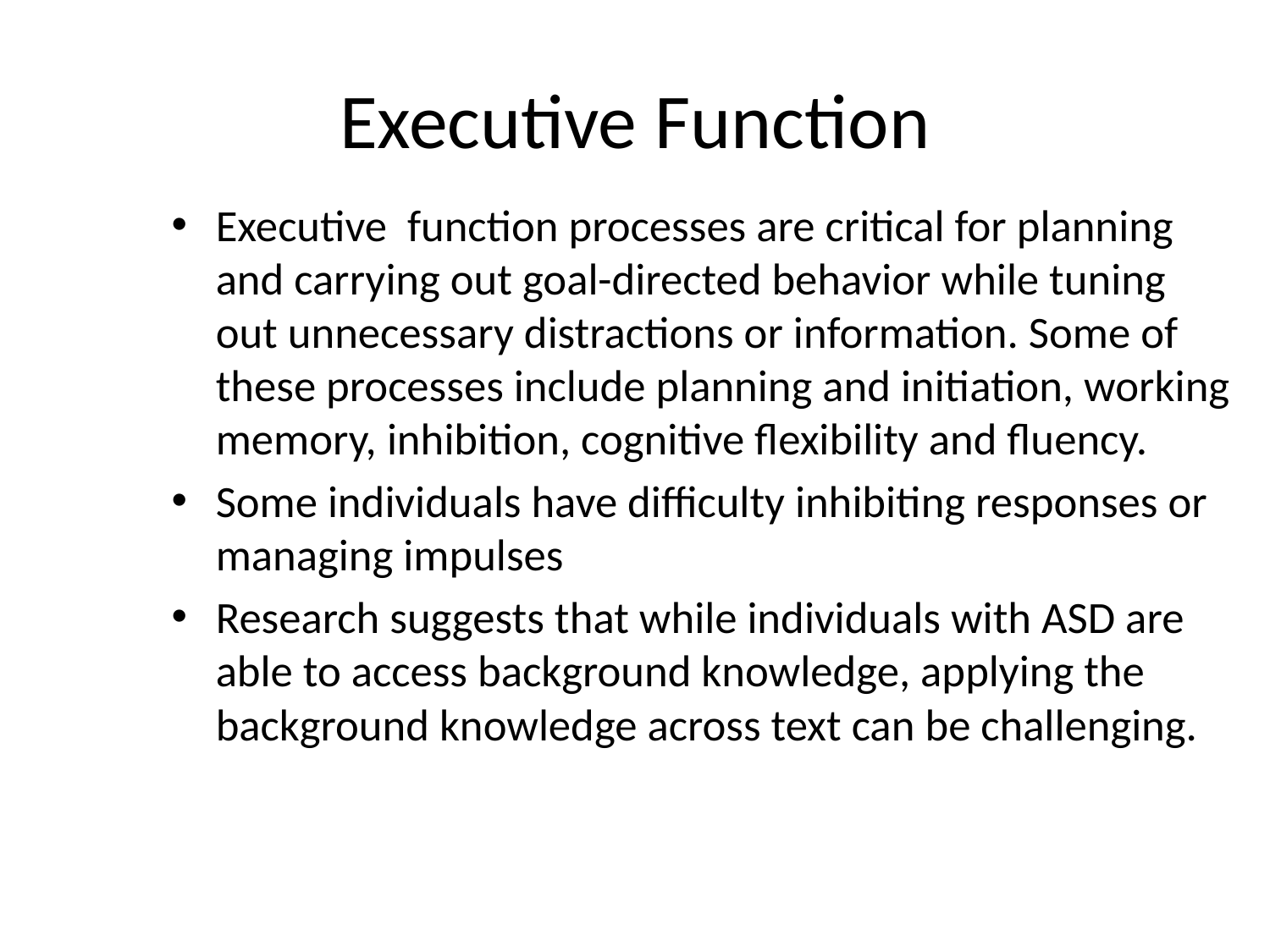

# Executive Function
Executive  function processes are critical for planning and carrying out goal-directed behavior while tuning out unnecessary distractions or information. Some of these processes include planning and initiation, working memory, inhibition, cognitive flexibility and fluency.
Some individuals have difficulty inhibiting responses or managing impulses
Research suggests that while individuals with ASD are able to access background knowledge, applying the background knowledge across text can be challenging.